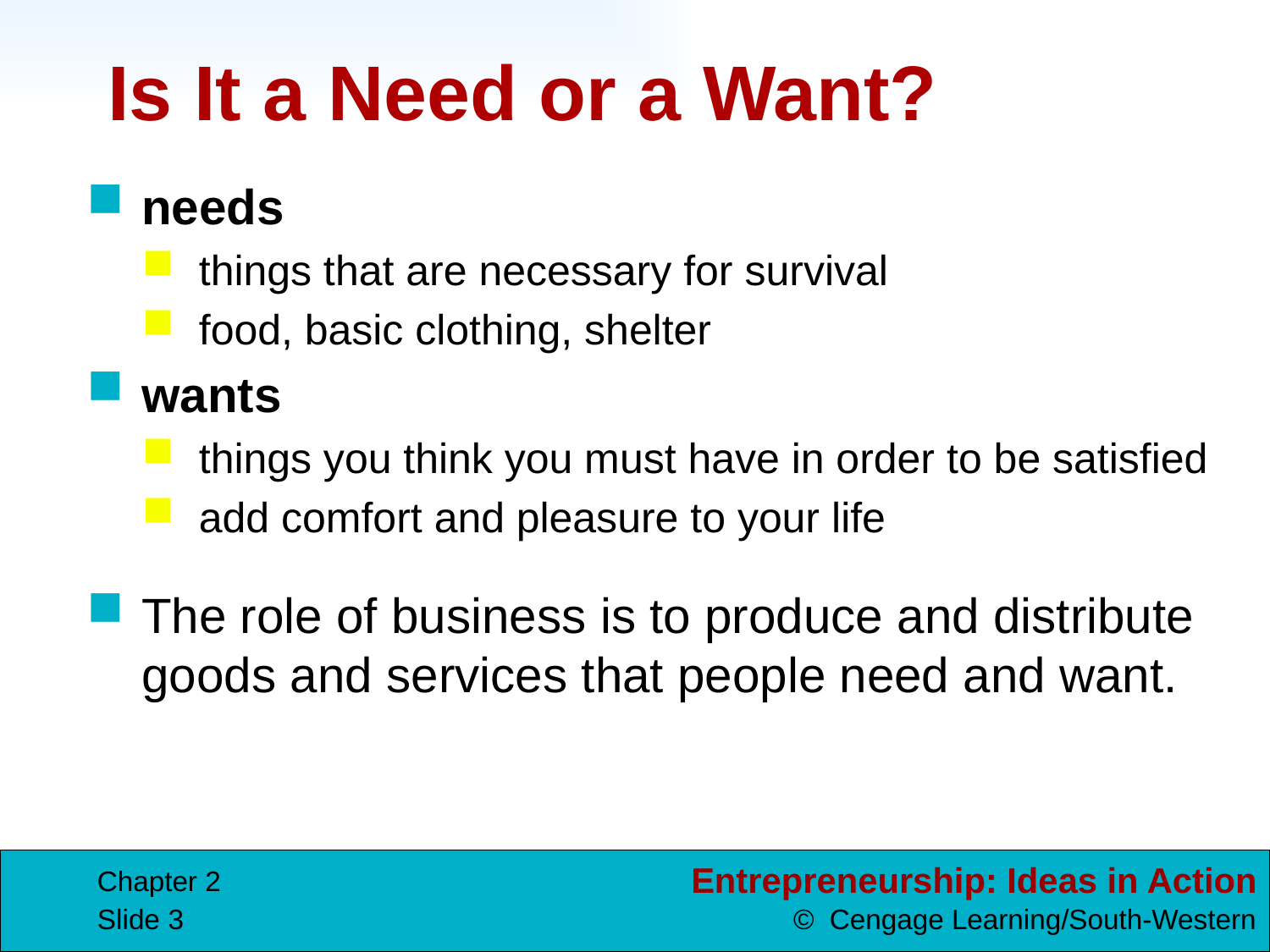

# Is It a Need or a Want?
needs
things that are necessary for survival
food, basic clothing, shelter
wants
things you think you must have in order to be satisfied
add comfort and pleasure to your life
The role of business is to produce and distribute goods and services that people need and want.
Chapter 2
Slide 3